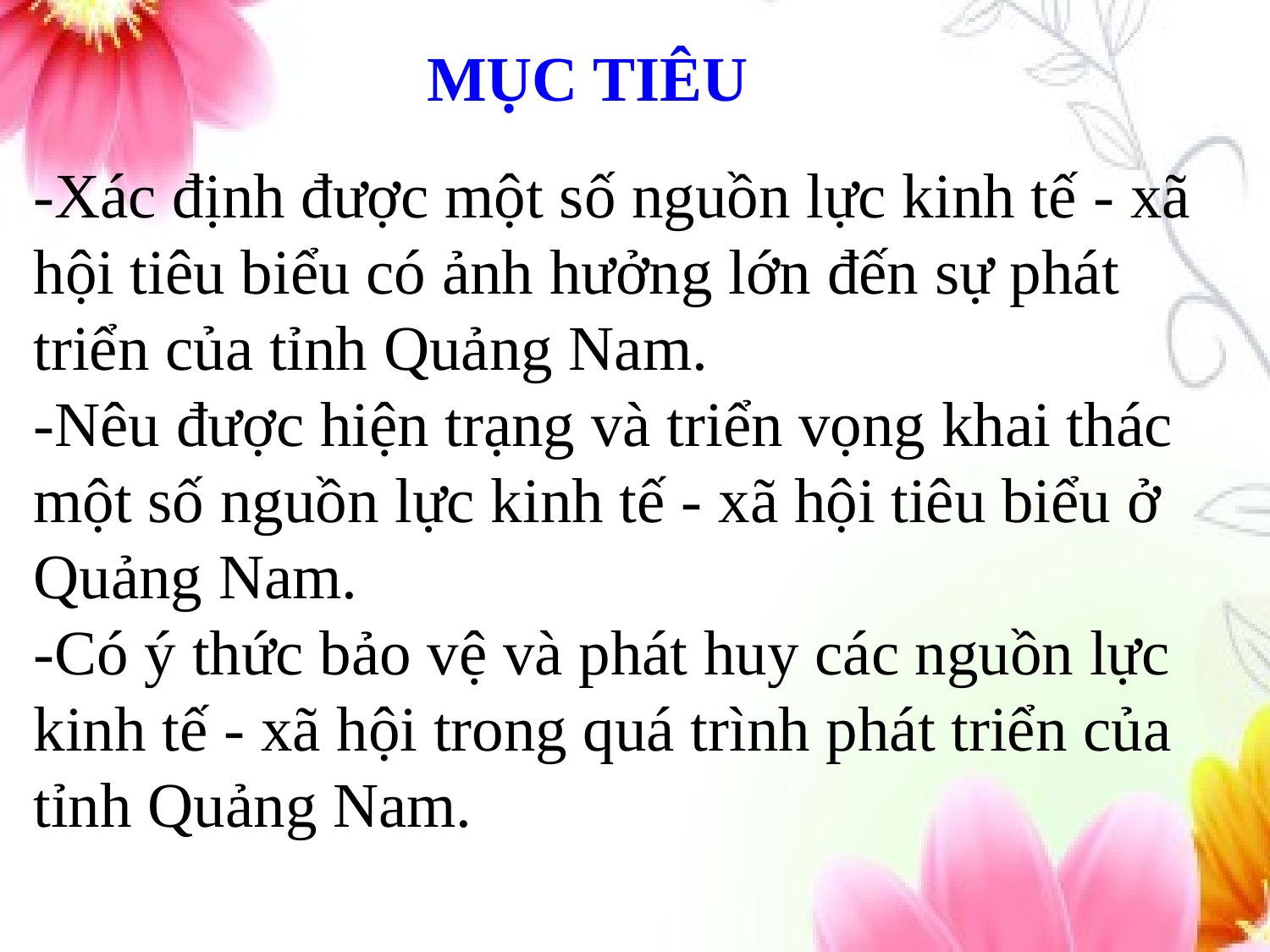

MỤC TIÊU
-Xác định được một số nguồn lực kinh tế - xã hội tiêu biểu có ảnh hưởng lớn đến sự phát triển của tỉnh Quảng Nam.
-Nêu được hiện trạng và triển vọng khai thác một số nguồn lực kinh tế - xã hội tiêu biểu ở Quảng Nam.
-Có ý thức bảo vệ và phát huy các nguồn lực kinh tế - xã hội trong quá trình phát triển của tỉnh Quảng Nam.